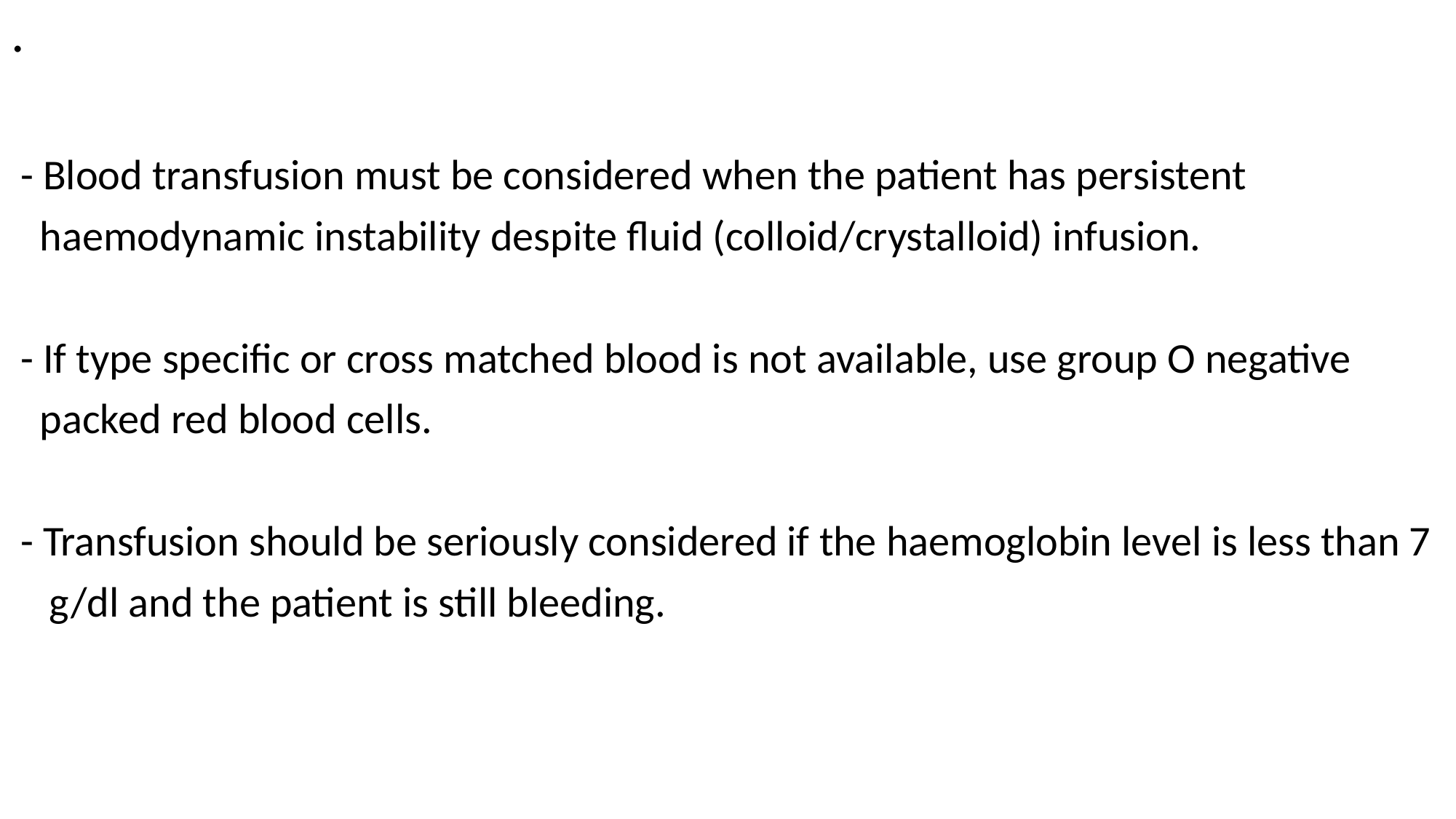

# .

 - Blood transfusion must be considered when the patient has persistent
   haemodynamic instability despite fluid (colloid/crystalloid) infusion.

 - If type specific or cross matched blood is not available, use group O negative
   packed red blood cells.

 - Transfusion should be seriously considered if the haemoglobin level is less than 7
    g/dl and the patient is still bleeding.